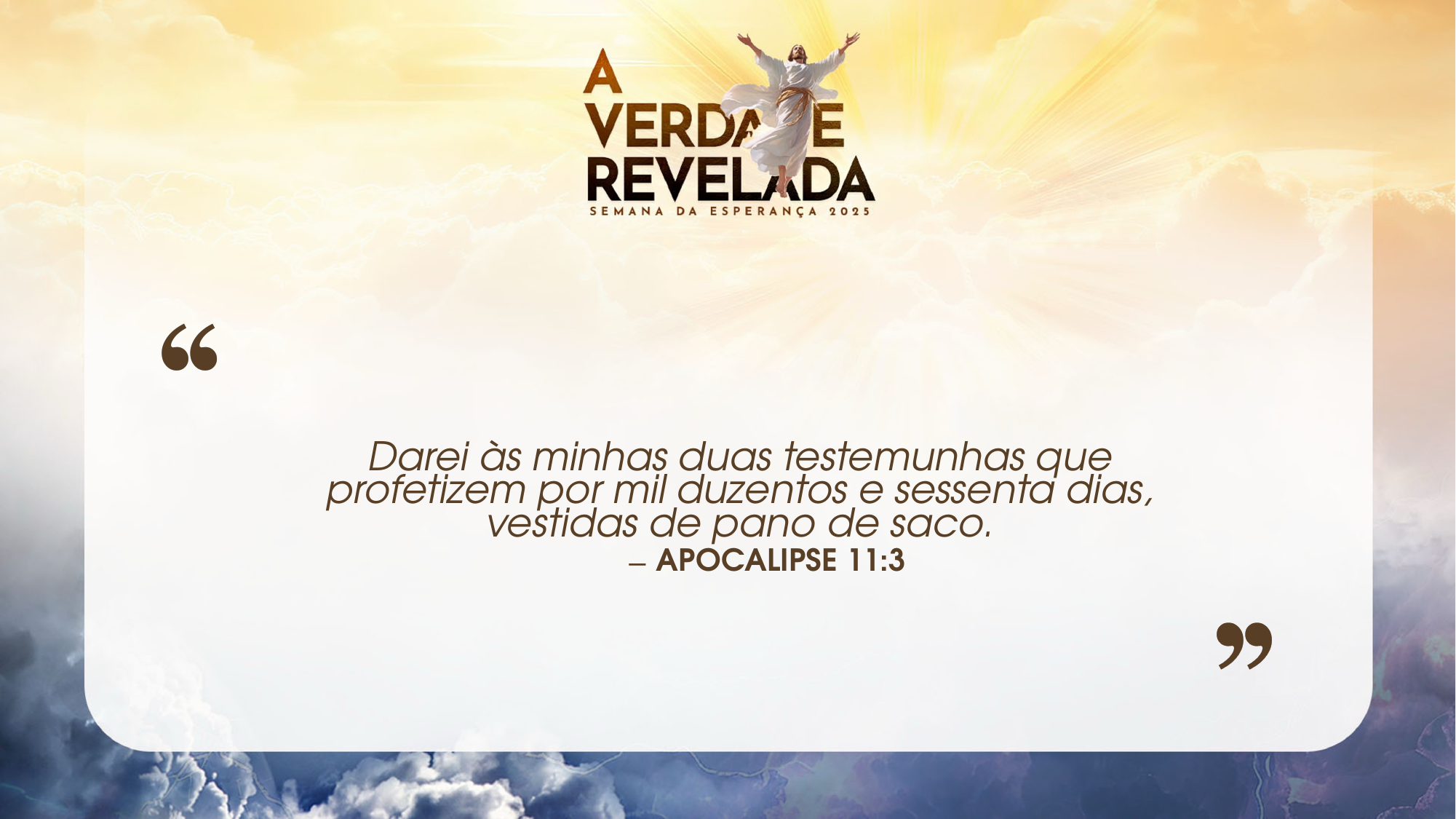

Darei às minhas duas testemunhas que profetizem por mil duzentos e sessenta dias, vestidas de pano de saco.
APOCALIPSE 11:3